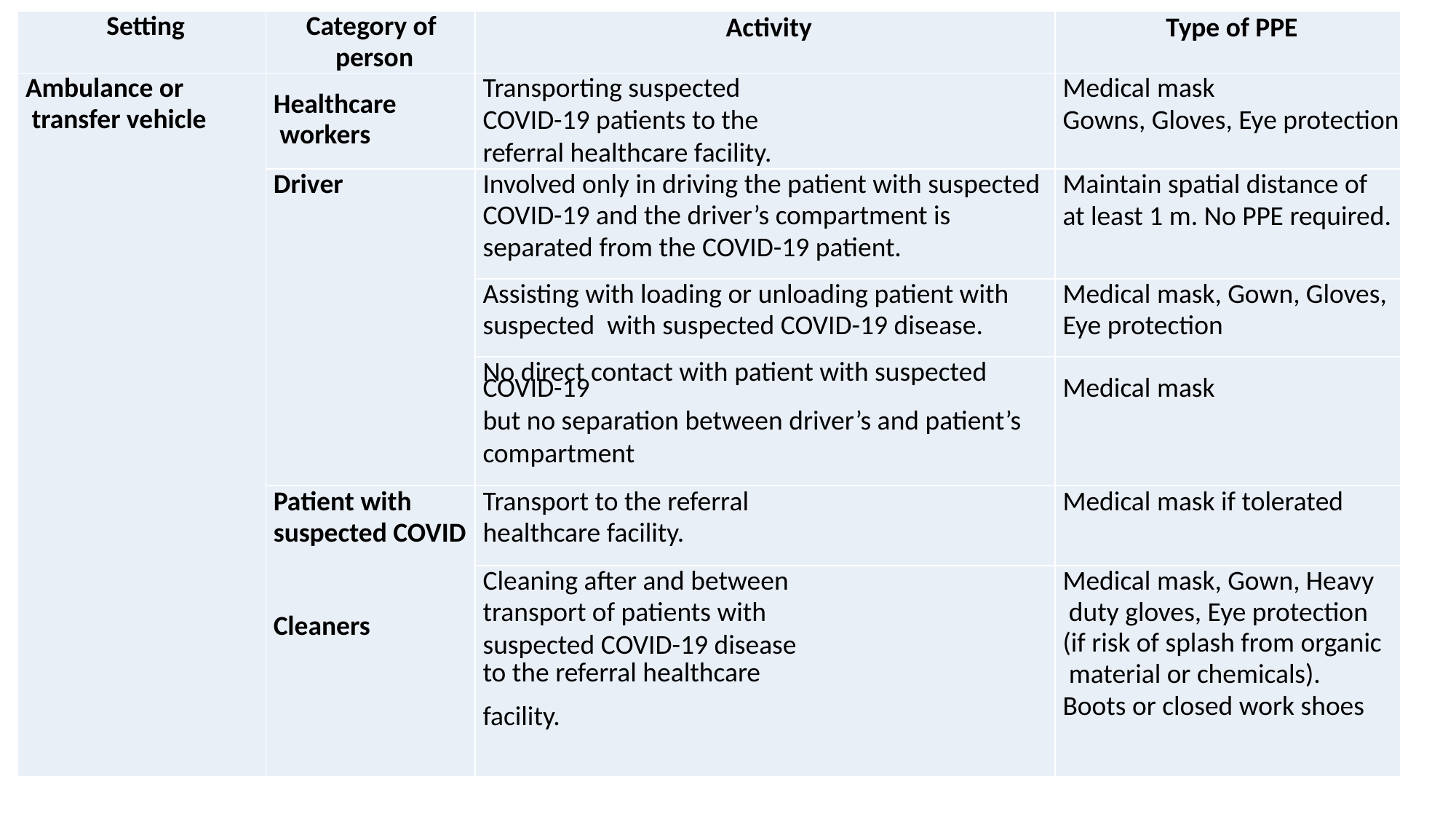

| Setting | Category of person | Activity | Type of PPE |
| --- | --- | --- | --- |
| Ambulance or transfer vehicle | Healthcare workers | Transporting suspected COVID-19 patients to the referral healthcare facility. | Medical mask Gowns, Gloves, Eye protection |
|  | Driver | Involved only in driving the patient with suspected COVID-19 and the driver’s compartment is separated from the COVID-19 patient. | Maintain spatial distance of at least 1 m. No PPE required. |
|  |  | Assisting with loading or unloading patient with suspected with suspected COVID-19 disease. | Medical mask, Gown, Gloves, Eye protection |
|  |  | No direct contact with patient with suspected COVID-19 but no separation between driver’s and patient’s compartment | Medical mask |
|  | Patient with suspected COVID Cleaners | Transport to the referral healthcare facility. | Medical mask if tolerated |
|  |  | Cleaning after and between transport of patients with suspected COVID-19 disease to the referral healthcare facility. | Medical mask, Gown, Heavy duty gloves, Eye protection (if risk of splash from organic material or chemicals). Boots or closed work shoes |